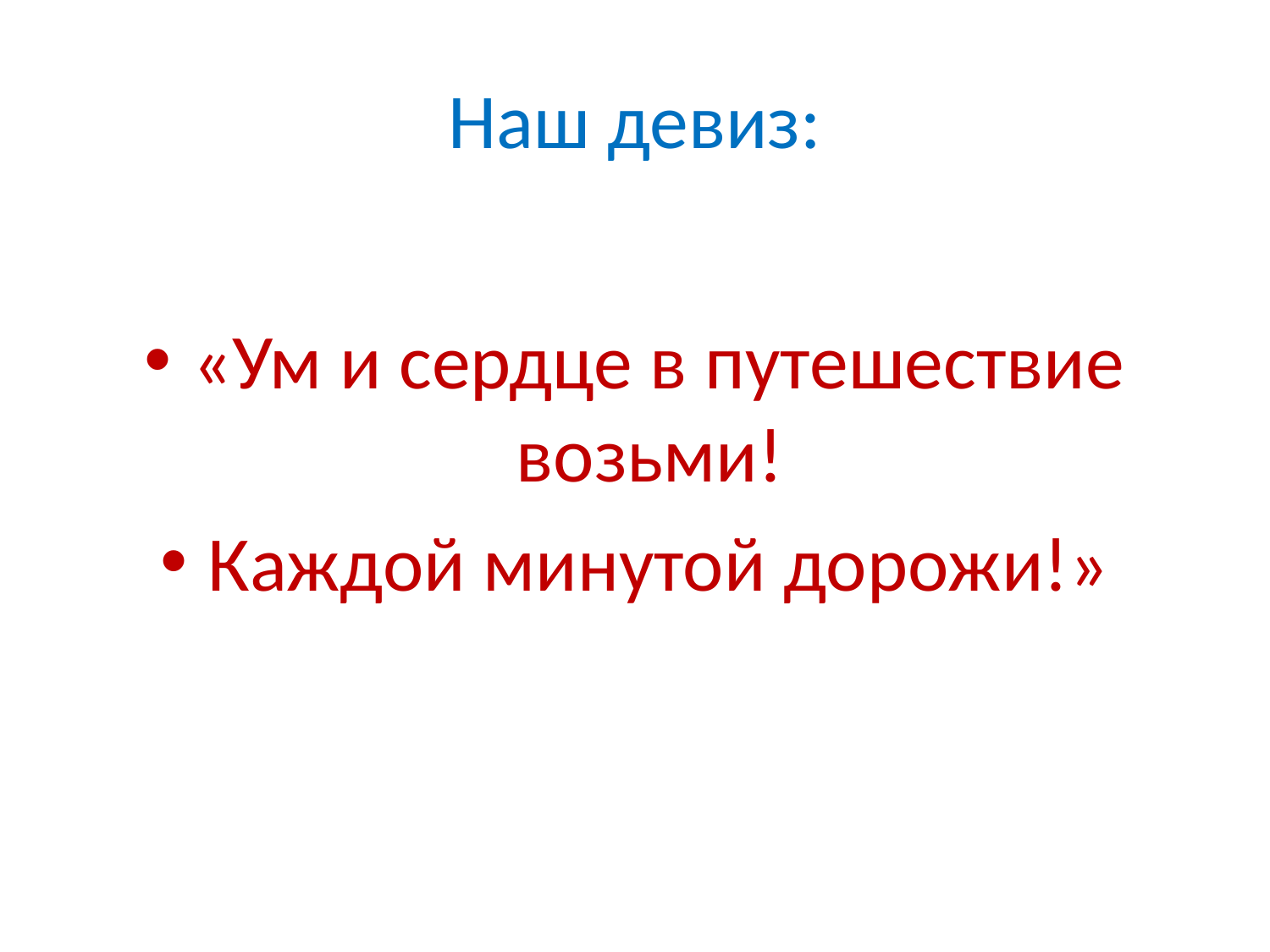

# Наш девиз:

«Ум и сердце в путешествие возьми!
Каждой минутой дорожи!»